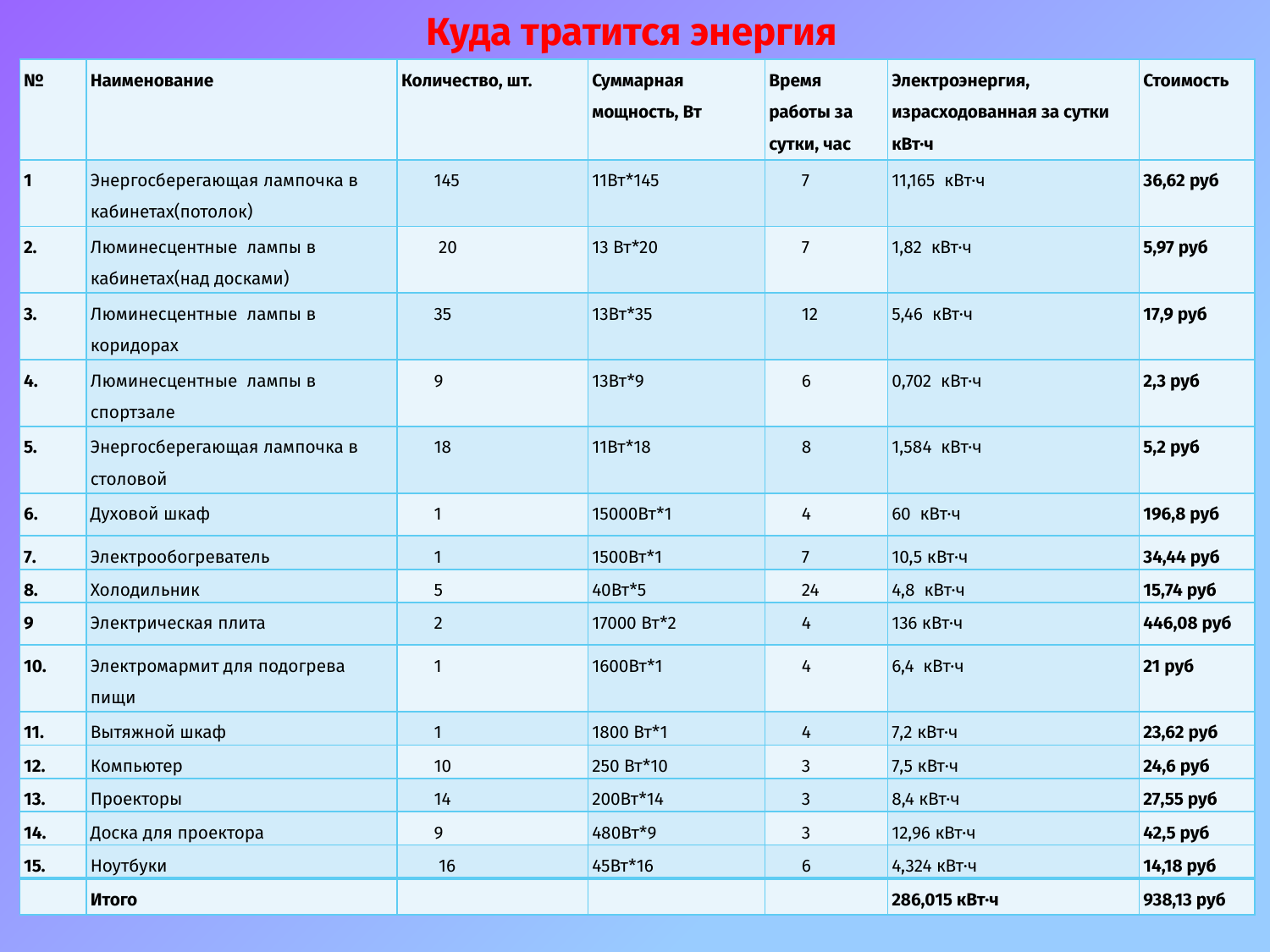

Куда тратится энергия

| № | Наименование | Количество, шт. | Суммарная мощность, Вт | Время работы за сутки, час | Электроэнергия, израсходованная за сутки кВт·ч | Стоимость |
| --- | --- | --- | --- | --- | --- | --- |
| 1 | Энергосберегающая лампочка в кабинетах(потолок) | 145 | 11Вт\*145 | 7 | 11,165 кВт·ч | 36,62 руб |
| 2. | Люминесцентные лампы в кабинетах(над досками) | 20 | 13 Вт\*20 | 7 | 1,82 кВт·ч | 5,97 руб |
| 3. | Люминесцентные лампы в коридорах | 35 | 13Вт\*35 | 12 | 5,46 кВт·ч | 17,9 руб |
| 4. | Люминесцентные лампы в спортзале | 9 | 13Вт\*9 | 6 | 0,702 кВт·ч | 2,3 руб |
| 5. | Энергосберегающая лампочка в столовой | 18 | 11Вт\*18 | 8 | 1,584 кВт·ч | 5,2 руб |
| 6. | Духовой шкаф | 1 | 15000Вт\*1 | 4 | 60 кВт·ч | 196,8 руб |
| 7. | Электрообогреватель | 1 | 1500Вт\*1 | 7 | 10,5 кВт·ч | 34,44 руб |
| 8. | Холодильник | 5 | 40Вт\*5 | 24 | 4,8 кВт·ч | 15,74 руб |
| 9 | Электрическая плита | 2 | 17000 Вт\*2 | 4 | 136 кВт·ч | 446,08 руб |
| 10. | Электромармит для подогрева пищи | 1 | 1600Вт\*1 | 4 | 6,4 кВт·ч | 21 руб |
| 11. | Вытяжной шкаф | 1 | 1800 Вт\*1 | 4 | 7,2 кВт·ч | 23,62 руб |
| 12. | Компьютер | 10 | 250 Вт\*10 | 3 | 7,5 кВт·ч | 24,6 руб |
| 13. | Проекторы | 14 | 200Вт\*14 | 3 | 8,4 кВт·ч | 27,55 руб |
| 14. | Доска для проектора | 9 | 480Вт\*9 | 3 | 12,96 кВт·ч | 42,5 руб |
| 15. | Ноутбуки | 16 | 45Вт\*16 | 6 | 4,324 кВт·ч | 14,18 руб |
|  | Итого |  |  |  | 286,015 кВт·ч | 938,13 руб |
#